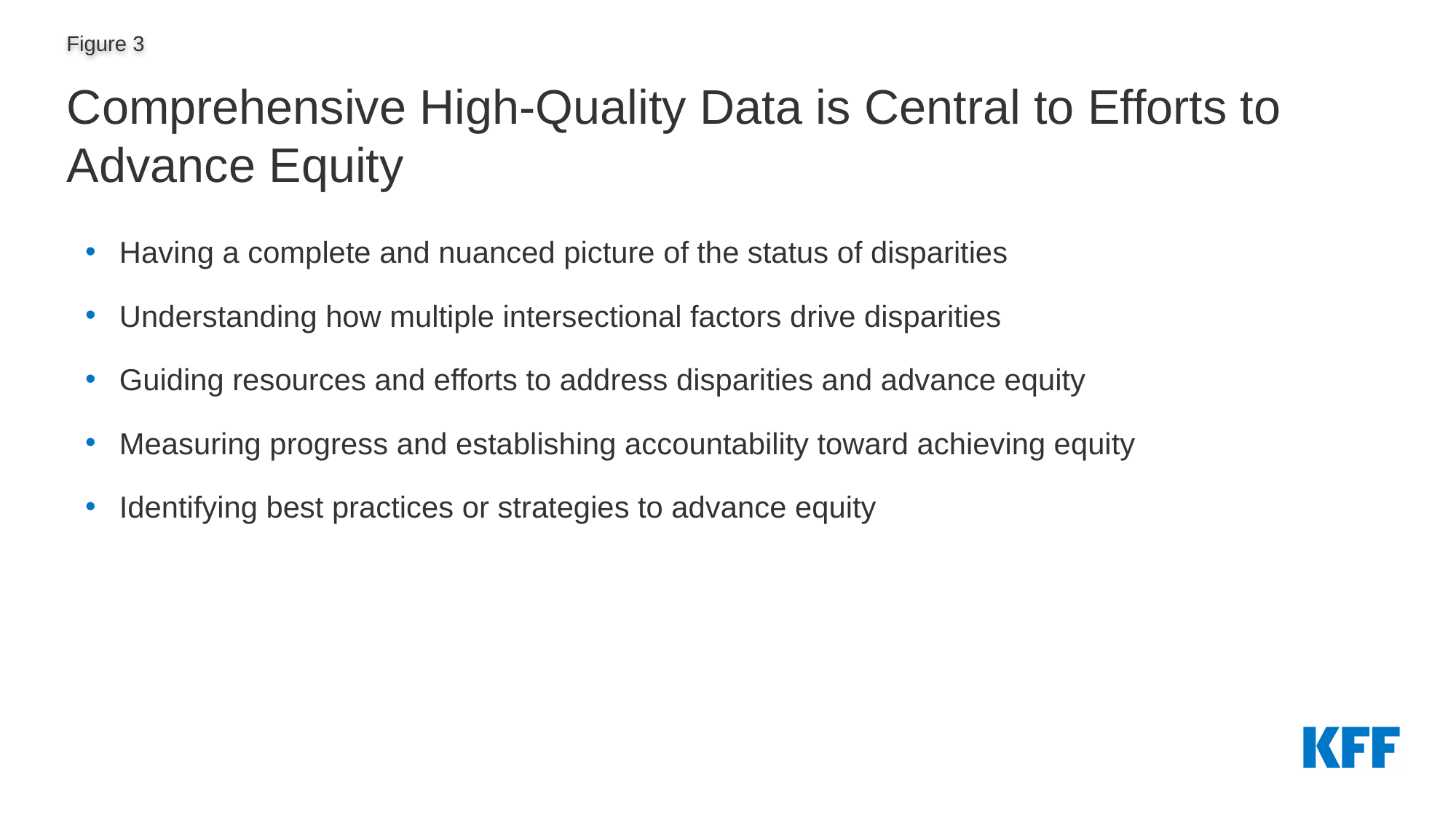

# Comprehensive High-Quality Data is Central to Efforts to Advance Equity
Having a complete and nuanced picture of the status of disparities
Understanding how multiple intersectional factors drive disparities
Guiding resources and efforts to address disparities and advance equity
Measuring progress and establishing accountability toward achieving equity
Identifying best practices or strategies to advance equity